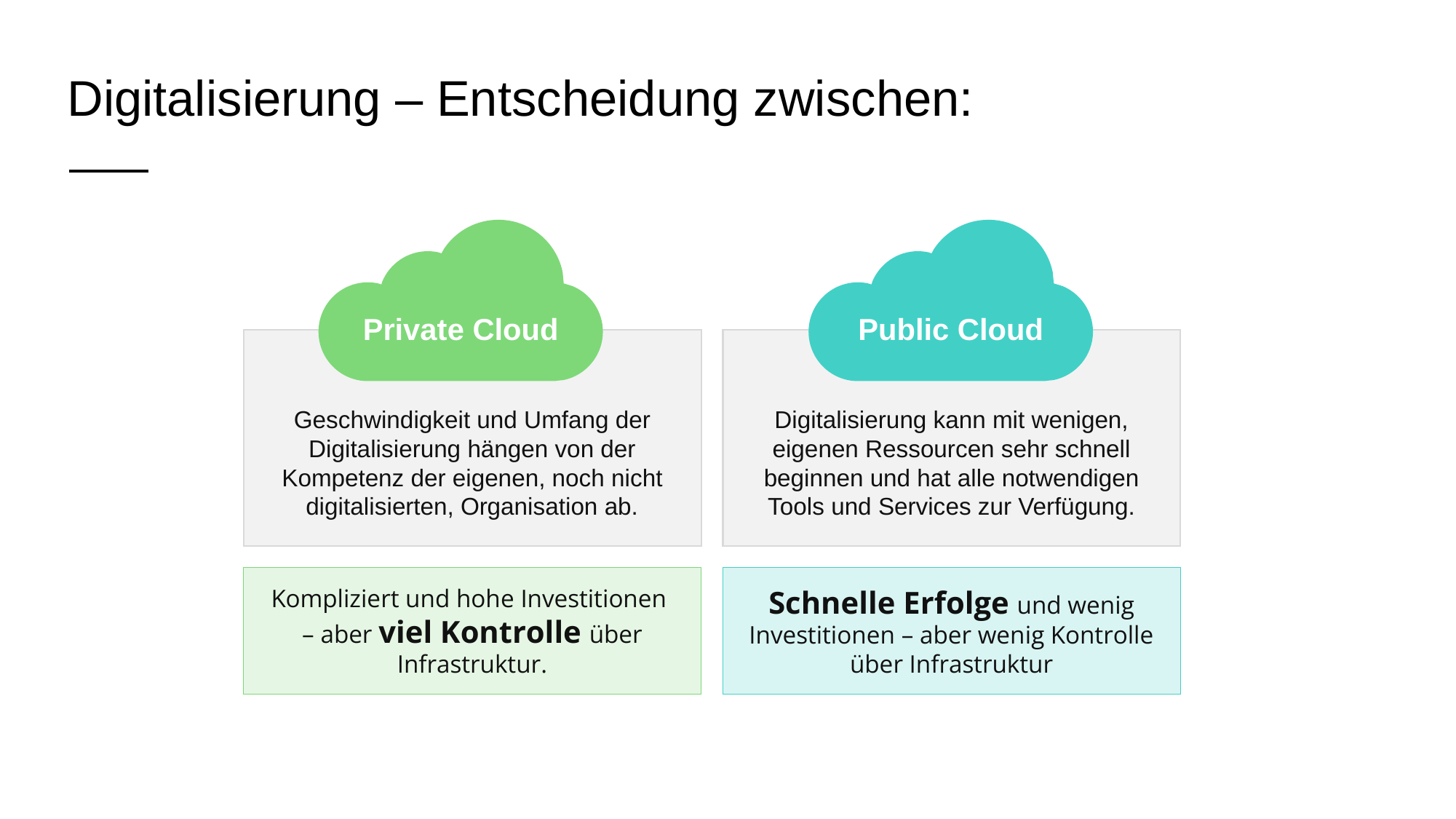

# Digitalisierung – Entscheidung zwischen:

Private Cloud

Public Cloud
Digitalisierung kann mit wenigen, eigenen Ressourcen sehr schnell beginnen und hat alle notwendigen Tools und Services zur Verfügung.
Geschwindigkeit und Umfang der Digitalisierung hängen von der Kompetenz der eigenen, noch nicht digitalisierten, Organisation ab.
Kompliziert und hohe Investitionen
– aber viel Kontrolle über Infrastruktur.
Schnelle Erfolge und wenig Investitionen – aber wenig Kontrolle über Infrastruktur